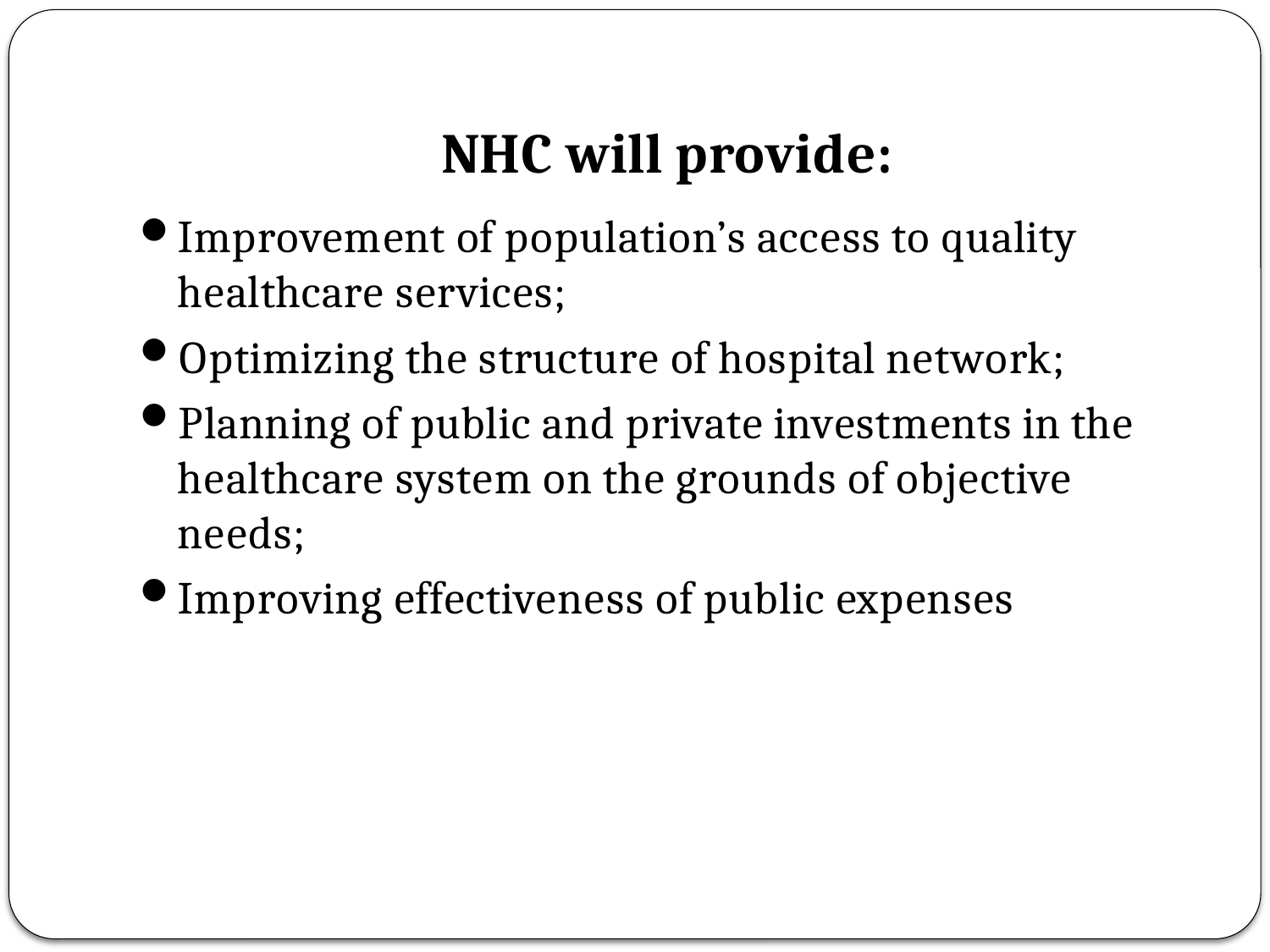

# NHC will provide:
Improvement of population’s access to quality healthcare services;
Optimizing the structure of hospital network;
Planning of public and private investments in the healthcare system on the grounds of objective needs;
Improving effectiveness of public expenses